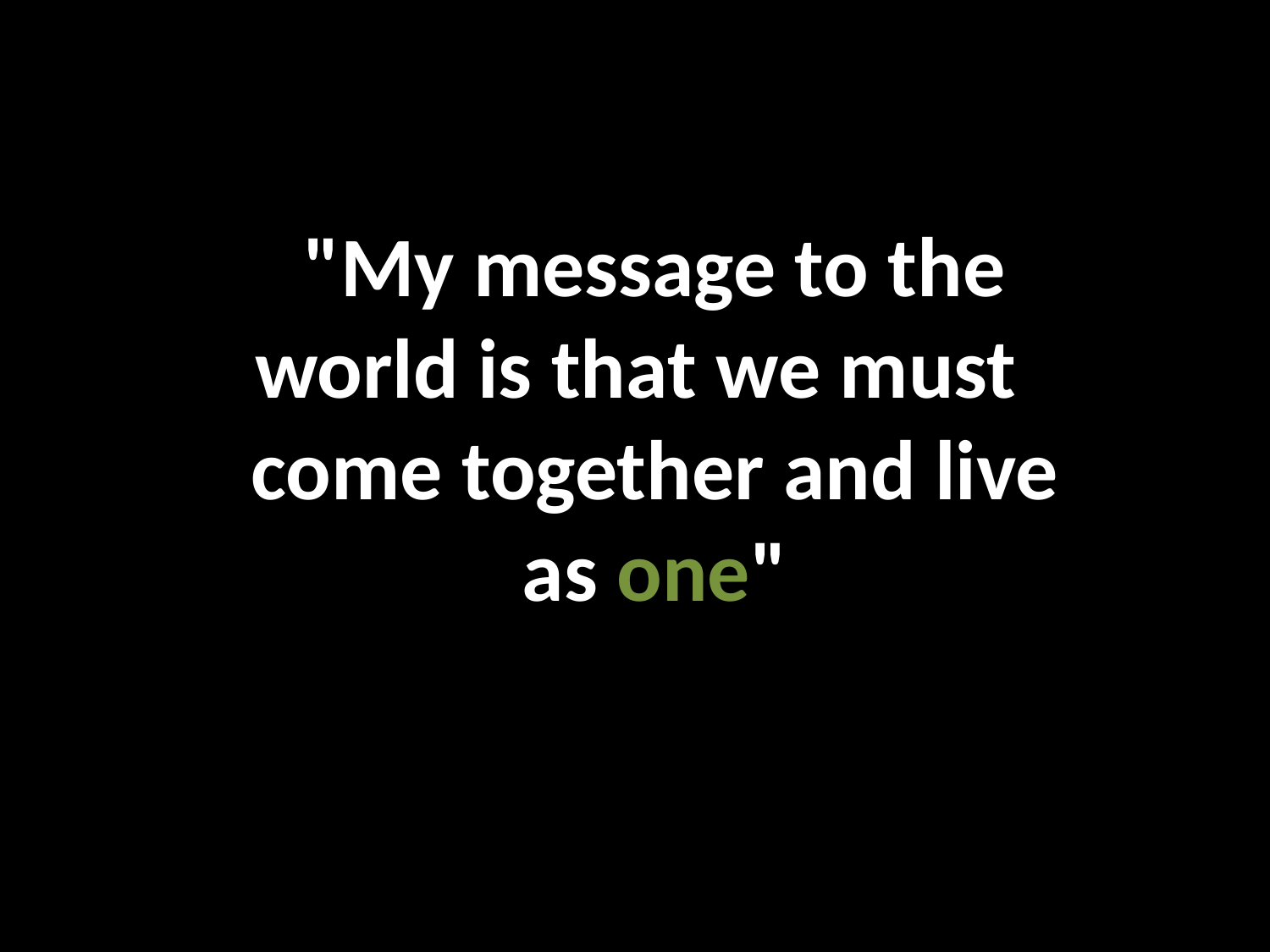

"My message to the world is that we must
come together and live as one"